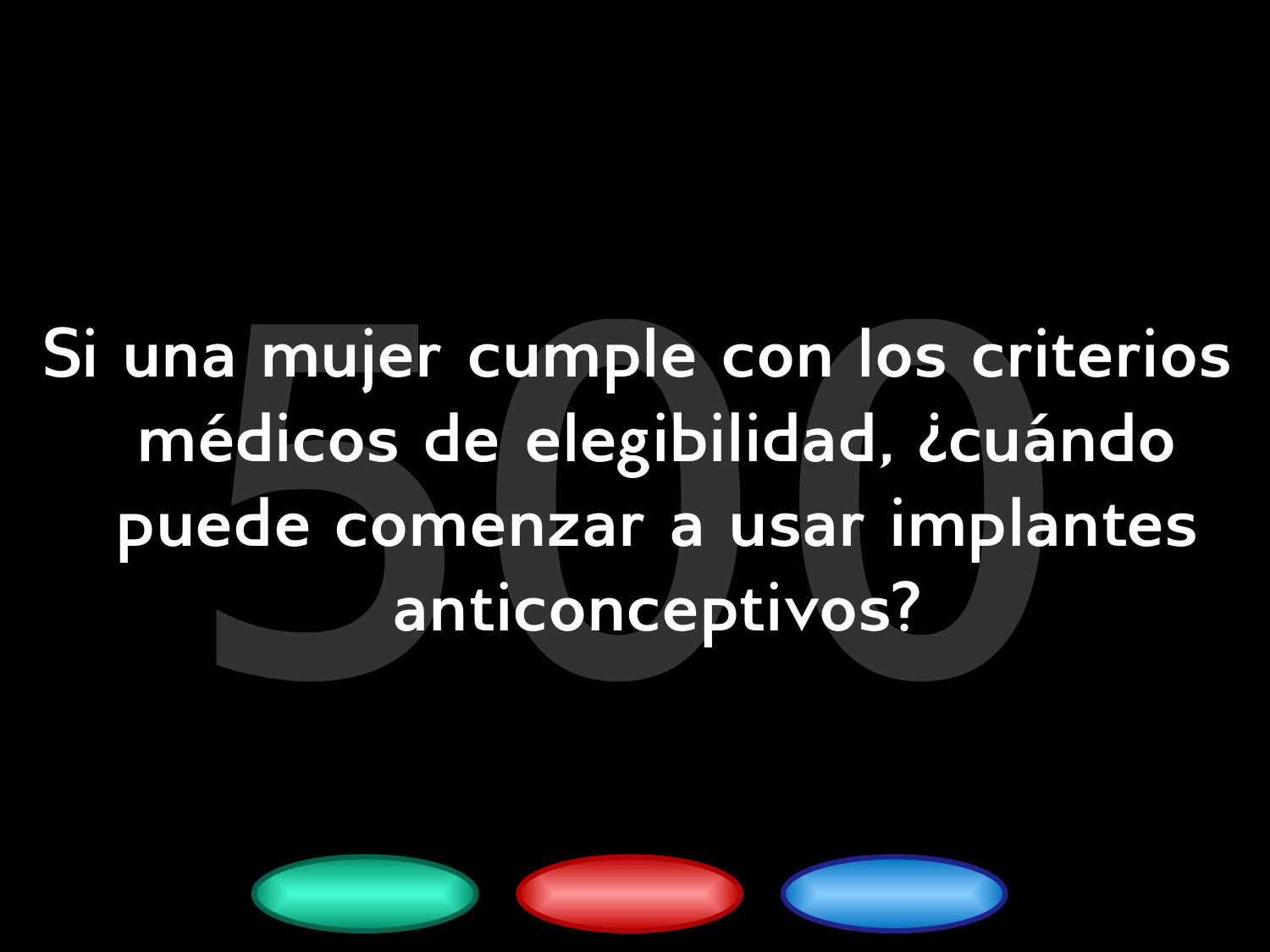

500
Si una mujer cumple con los criterios médicos de elegibilidad, ¿cuándo puede comenzar a usar implantes anticonceptivos?

17